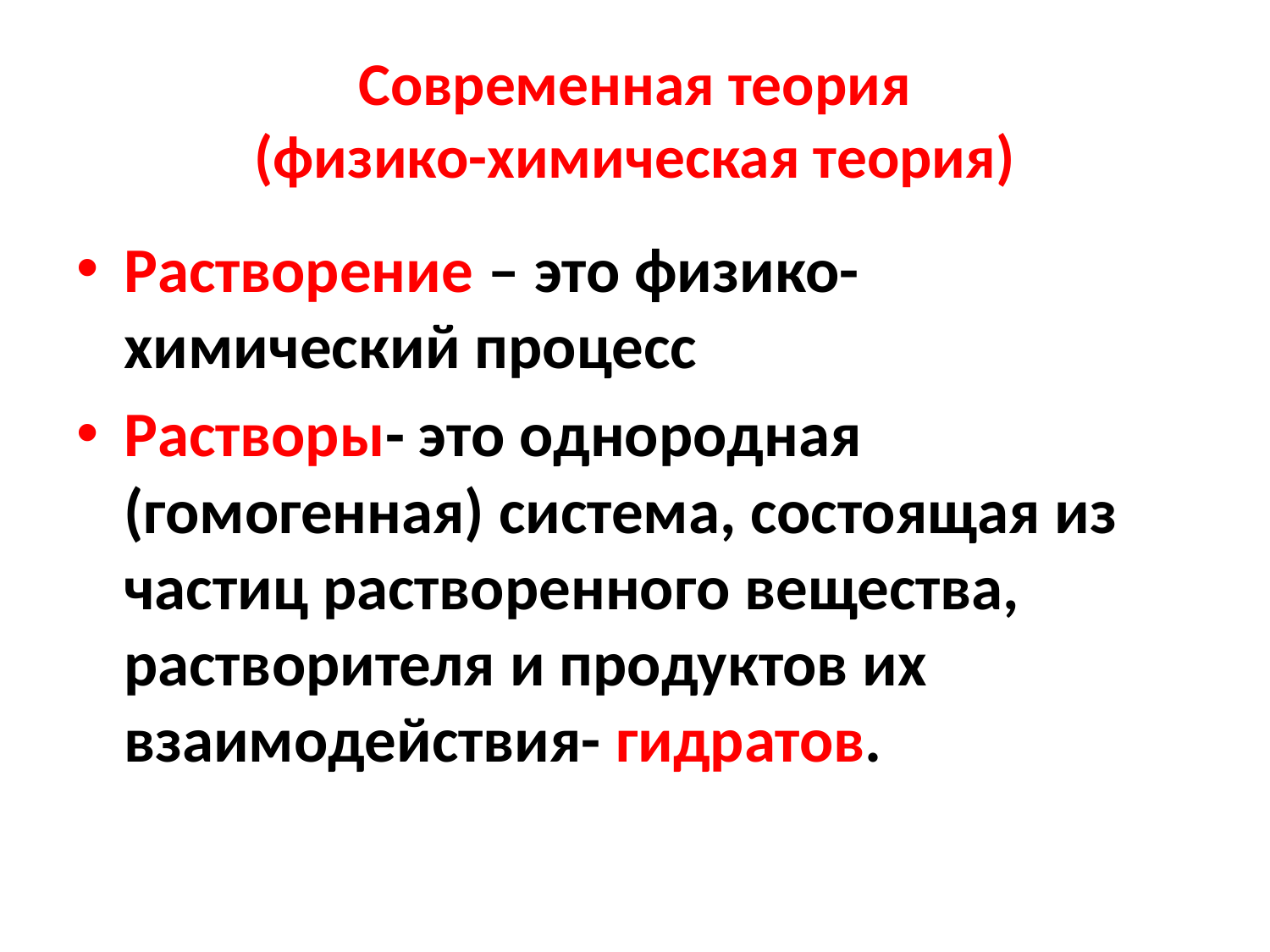

# Современная теория (физико-химическая теория)
Растворение – это физико-химический процесс
Растворы- это однородная (гомогенная) система, состоящая из частиц растворенного вещества, растворителя и продуктов их взаимодействия- гидратов.